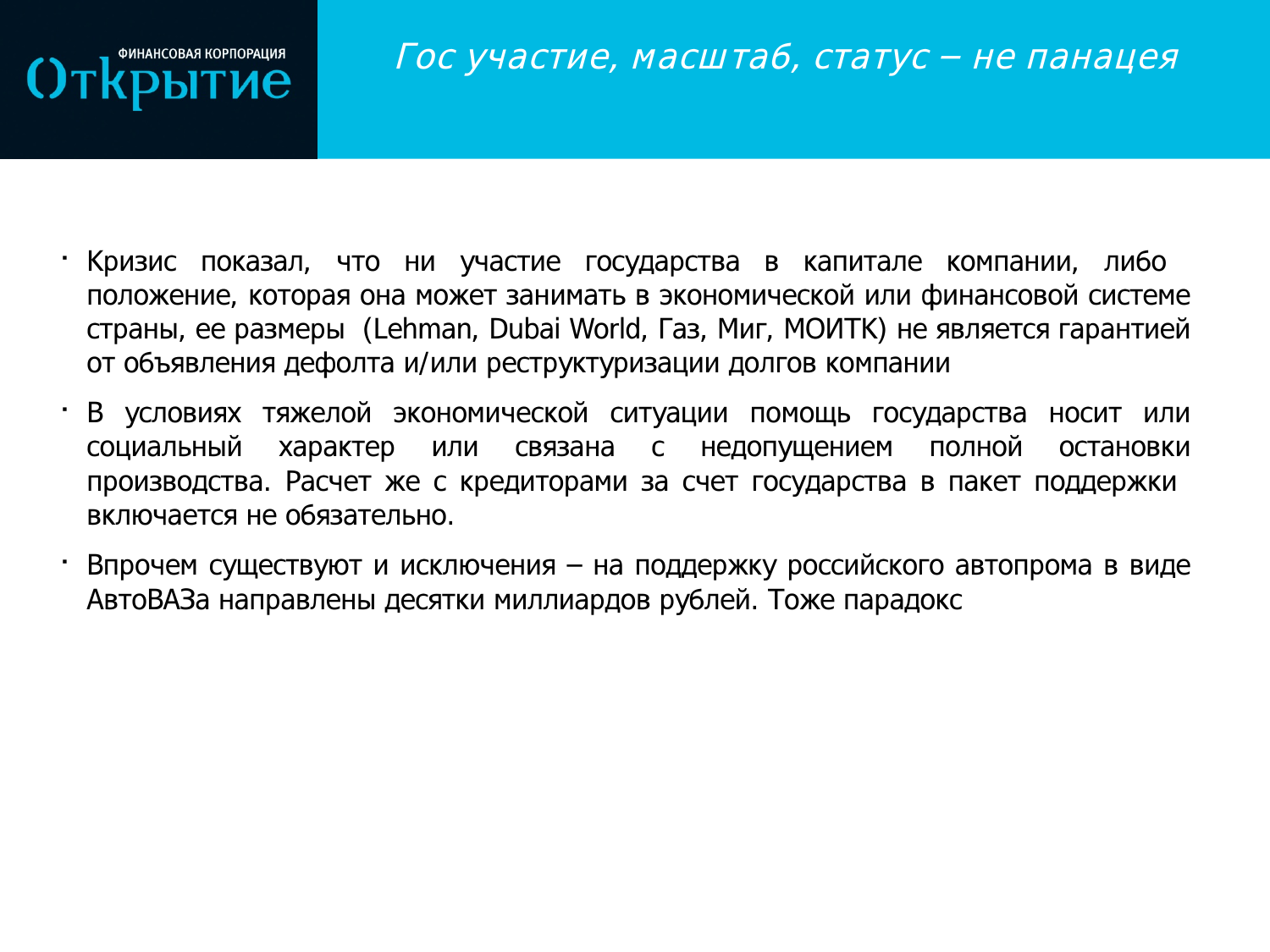

Гос участие, масштаб, статус – не панацея
Кризис показал, что ни участие государства в капитале компании, либо  положение, которая она может занимать в экономической или финансовой системе страны, ее размеры  (Lehman, Dubai World, Газ, Миг, МОИТК) не является гарантией от объявления дефолта и/или реструктуризации долгов компании
В условиях тяжелой экономической ситуации помощь государства носит или социальный характер или связана с недопущением полной остановки производства. Расчет же с кредиторами за счет государства в пакет поддержки  включается не обязательно.
Впрочем существуют и исключения – на поддержку российского автопрома в виде АвтоВАЗа направлены десятки миллиардов рублей. Тоже парадокс